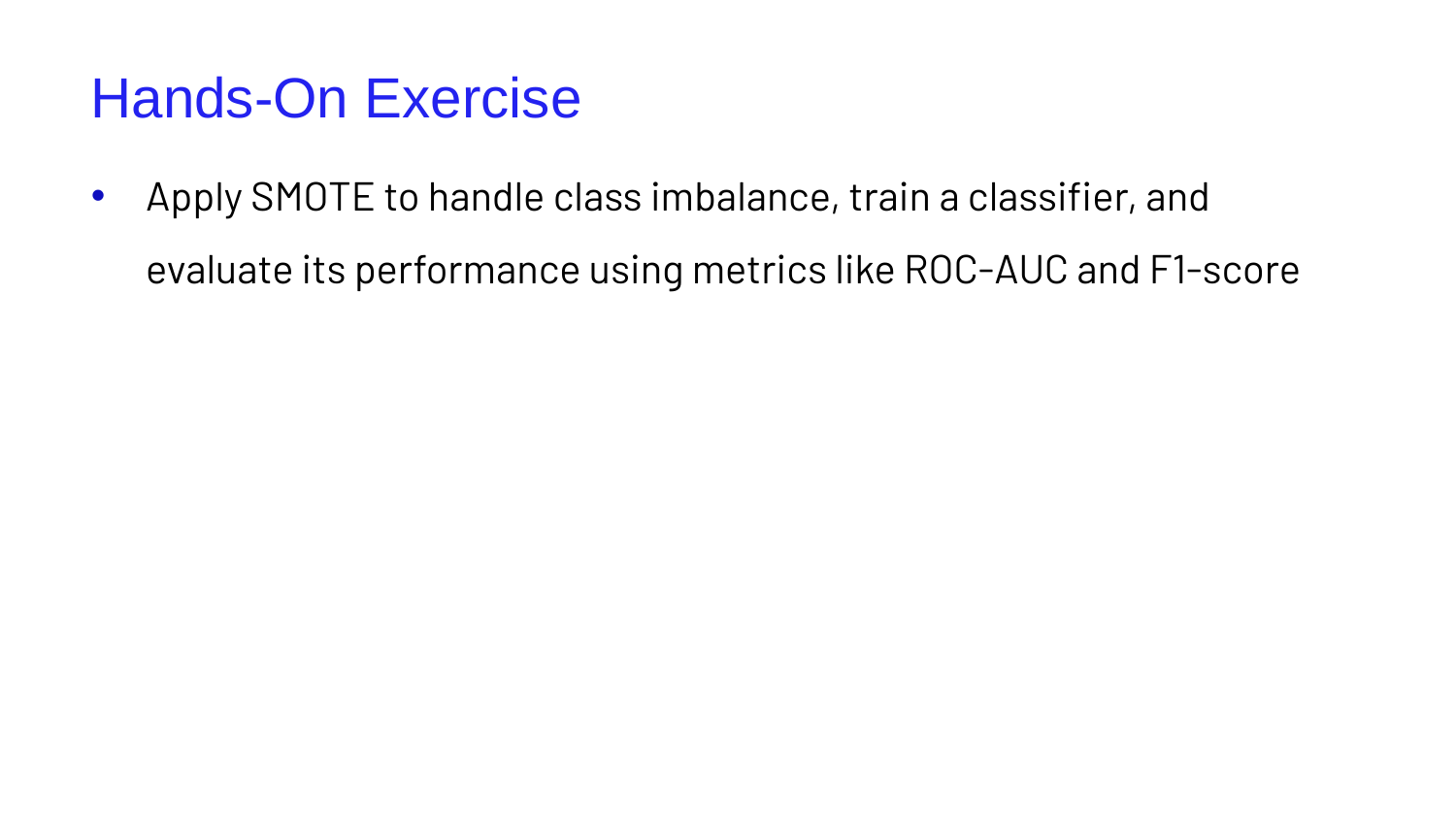

Hands-On Exercise
Apply SMOTE to handle class imbalance, train a classifier, and evaluate its performance using metrics like ROC-AUC and F1-score